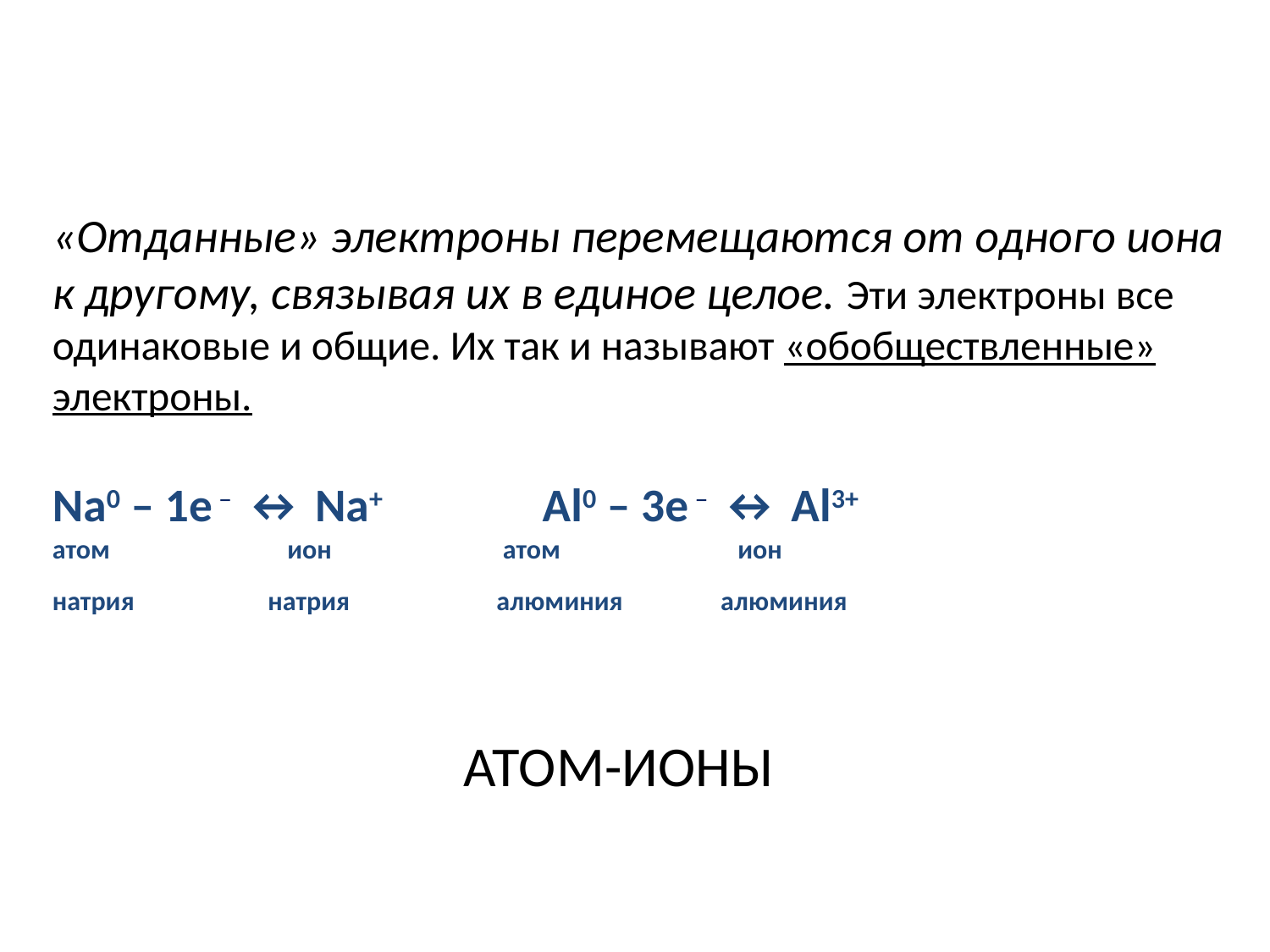

# «Отданные» электроны перемещаются от одного иона к другому, связывая их в единое целое. Эти электроны все одинаковые и общие. Их так и называют «обобществленные» электроны. Na0 – 1e – ↔ Na+                          Al0 – 3e – ↔ Al3+ атом                             ион                            атом                             ион натрия                     натрия                        алюминия                алюминия

АТОМ-ИОНЫ